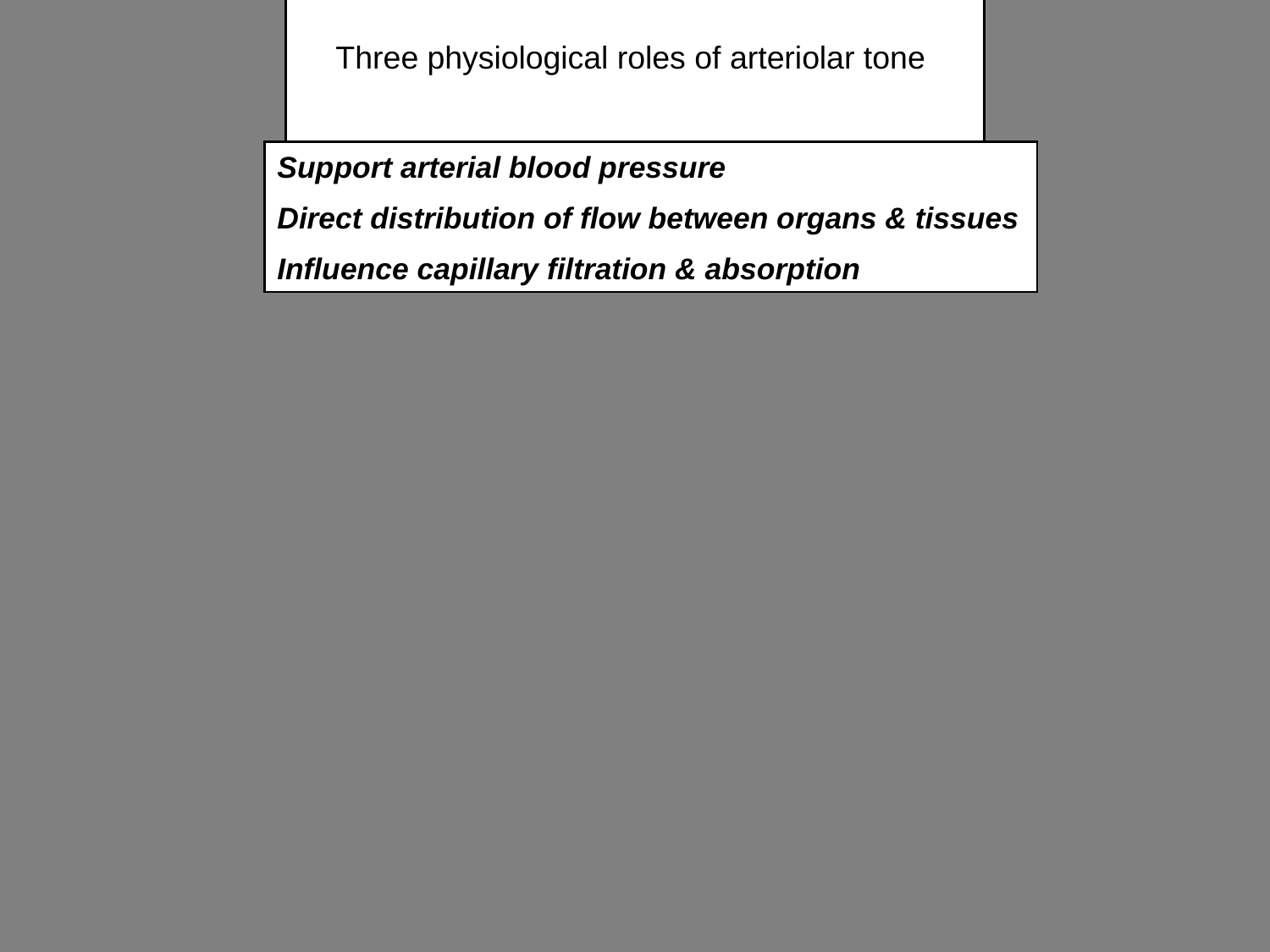

# Three physiological roles of arteriolar tone
Support arterial blood pressure
Direct distribution of flow between organs & tissues
Influence capillary filtration & absorption